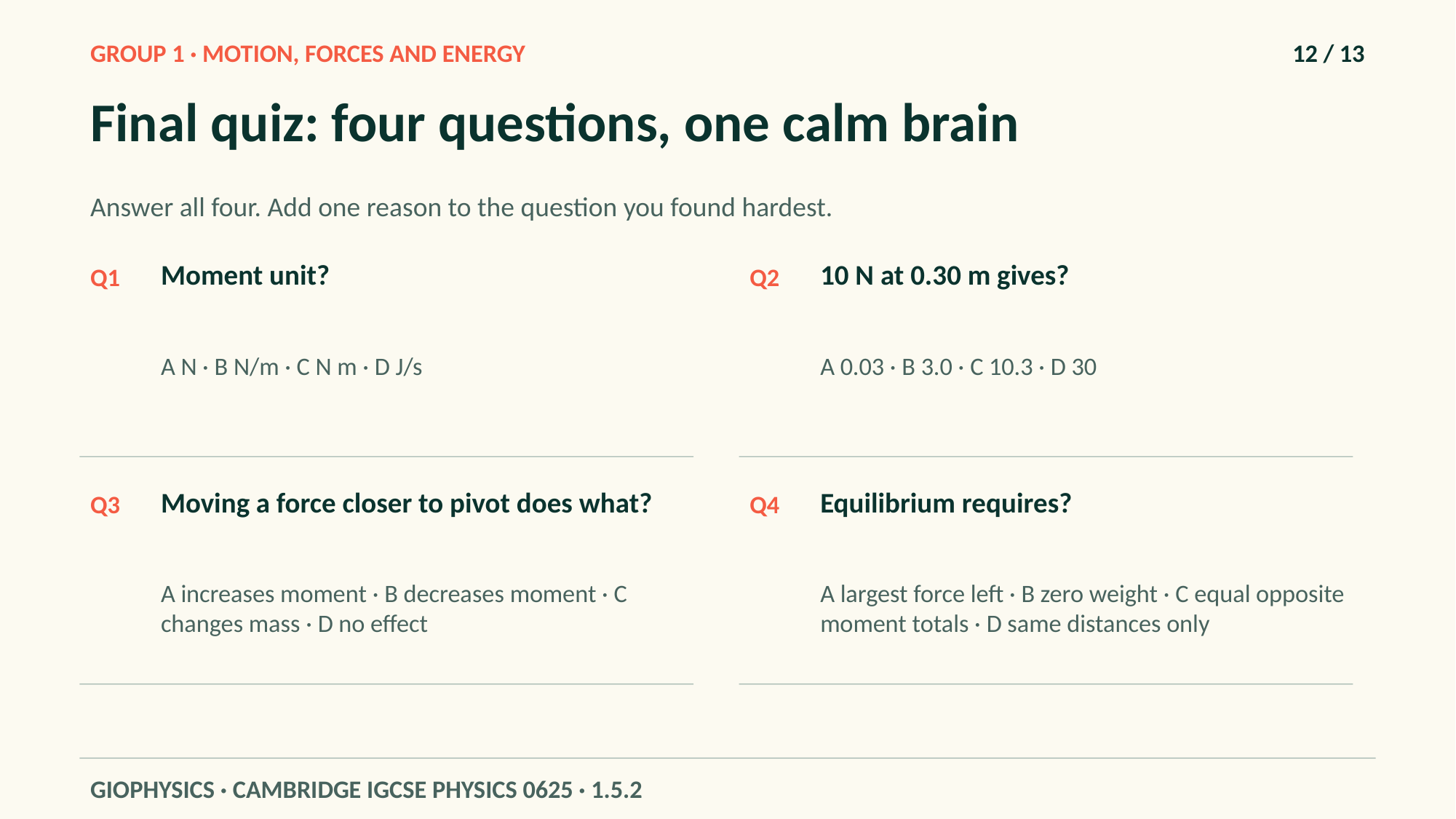

GROUP 1 · MOTION, FORCES AND ENERGY
12 / 13
Final quiz: four questions, one calm brain
Answer all four. Add one reason to the question you found hardest.
Moment unit?
10 N at 0.30 m gives?
Q1
Q2
A N · B N/m · C N m · D J/s
A 0.03 · B 3.0 · C 10.3 · D 30

Moving a force closer to pivot does what?
Equilibrium requires?
Q3
Q4
A increases moment · B decreases moment · C changes mass · D no effect
A largest force left · B zero weight · C equal opposite moment totals · D same distances only

GIOPHYSICS · CAMBRIDGE IGCSE PHYSICS 0625 · 1.5.2